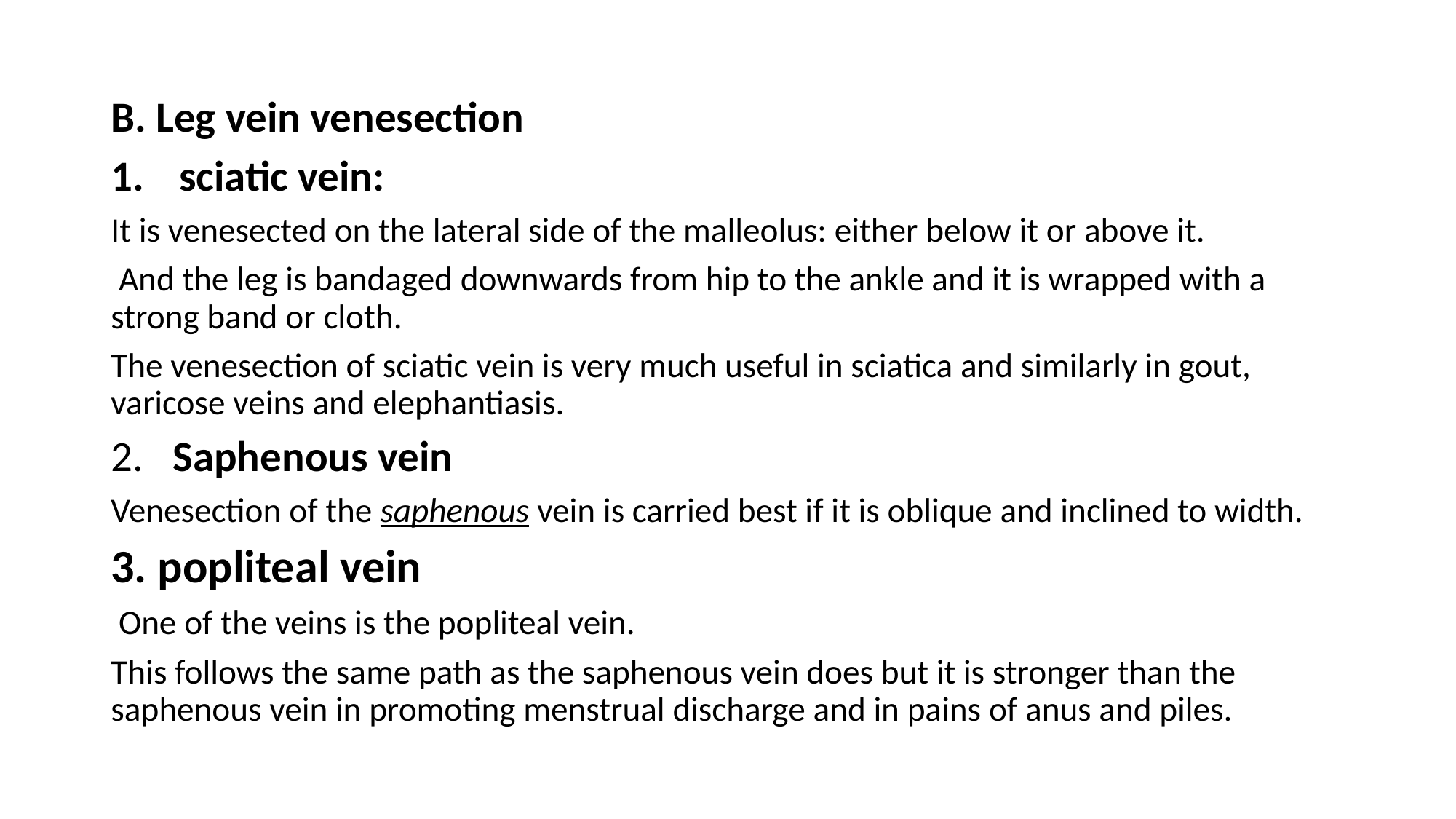

B. Leg vein venesection
 sciatic vein:
It is venesected on the lateral side of the malleolus: either below it or above it.
 And the leg is bandaged downwards from hip to the ankle and it is wrapped with a strong band or cloth.
The venesection of sciatic vein is very much useful in sciatica and similarly in gout, varicose veins and elephantiasis.
2.   Saphenous vein
Venesection of the saphenous vein is carried best if it is oblique and inclined to width.
3. popliteal vein
 One of the veins is the popliteal vein.
This follows the same path as the saphenous vein does but it is stronger than the saphenous vein in promoting menstrual discharge and in pains of anus and piles.